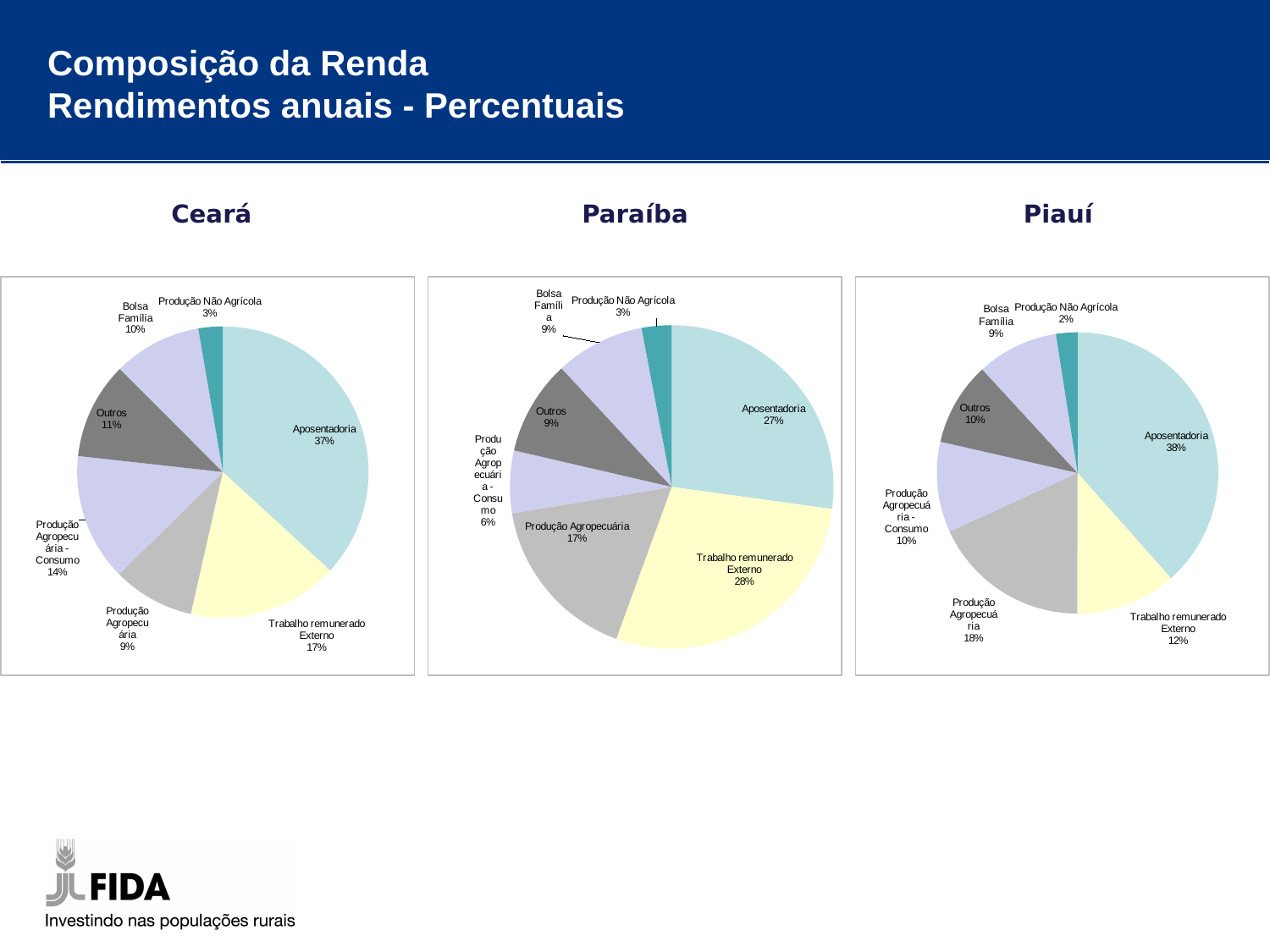

Composição da Renda
Rendimentos anuais - Percentuais
|  |
| --- |
| Ceará | Paraíba | Piauí |
| --- | --- | --- |

### Chart

| Category | Ceará |
|---|---|
| Aposentadoria | 5059.115244587012 |
| Trabalho remunerado Externo | 2294.9286287089 |
| Produção Agropecuária | 1246.2744346431432 |
| Produção Agropecuária - Consumo | 1942.944009623095 |
| Outros | 1478.1676022453885 |
| Bolsa Família | 1344.1267040898156 |
| Produção Não Agrícola | 370.76744186046534 |

### Chart

| Category | Paraíba |
|---|---|
| Aposentadoria | 4269.209658421672 |
| Trabalho remunerado Externo | 4457.116560659604 |
| Produção Agropecuária | 2640.3569159795857 |
| Produção Agropecuária - Consumo | 980.3484668237144 |
| Outros | 1487.9524617196703 |
| Bolsa Família | 1399.7903415783264 |
| Produção Não Agrícola | 469.3486454652533 |

### Chart

| Category | Piauí |
|---|---|
| Aposentadoria | 5357.035474592522 |
| Trabalho remunerado Externo | 1615.6447746883985 |
| Produção Agropecuária | 2524.1274209012463 |
| Produção Agropecuária - Consumo | 1450.377152444871 |
| Outros | 1338.5173921380629 |
| Bolsa Família | 1304.0162991371049 |
| Produção Não Agrícola | 343.6453883029722 |